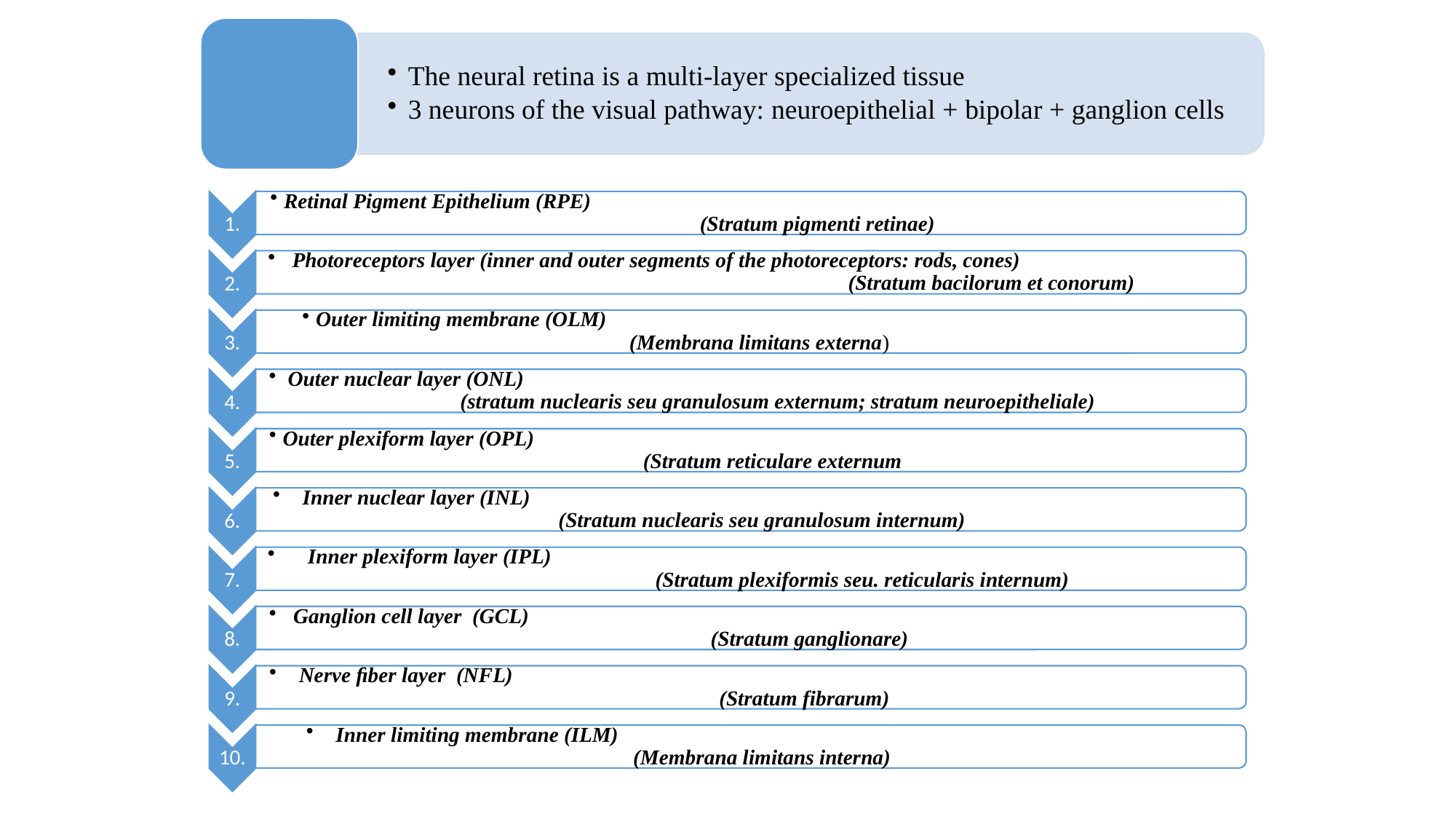

The neural retina is a multi-layer specialized tissue
3 neurons of the visual pathway: neuroepithelial + bipolar + ganglion cells

1.
Retinal Pigment Epithelium (RPE)                                                                                                                                                  (Stratum pigmenti retinae)
2.
  Photoreceptors layer (inner and outer segments of the photoreceptors: rods, cones)                                                                                                                                   (Stratum bacilorum et conorum)
3.
Outer limiting membrane (OLM)                                                                                                                   (Membrana limitans externa)
4.
 Outer nuclear layer (ONL)                                                                                                                                               (stratum nuclearis seu granulosum externum; stratum neuroepitheliale)
5.
Outer plexiform layer (OPL)                                                                                                                                           (Stratum reticulare externum
6.
   Inner nuclear layer (INL)                                                                                                                                       (Stratum nuclearis seu granulosum internum)
7.
     Inner plexiform layer (IPL)                                                                                                                                                                           (Stratum plexiformis seu. reticularis internum)
8.
  Ganglion cell layer  (GCL)                                                                                                                                                           (Stratum ganglionare)
9.
   Nerve ﬁber layer  (NFL)                                                                                                                                                           (Stratum fibrarum)
10.
   Inner limiting membrane (ILM)                                                                                                                (Membrana limitans interna)